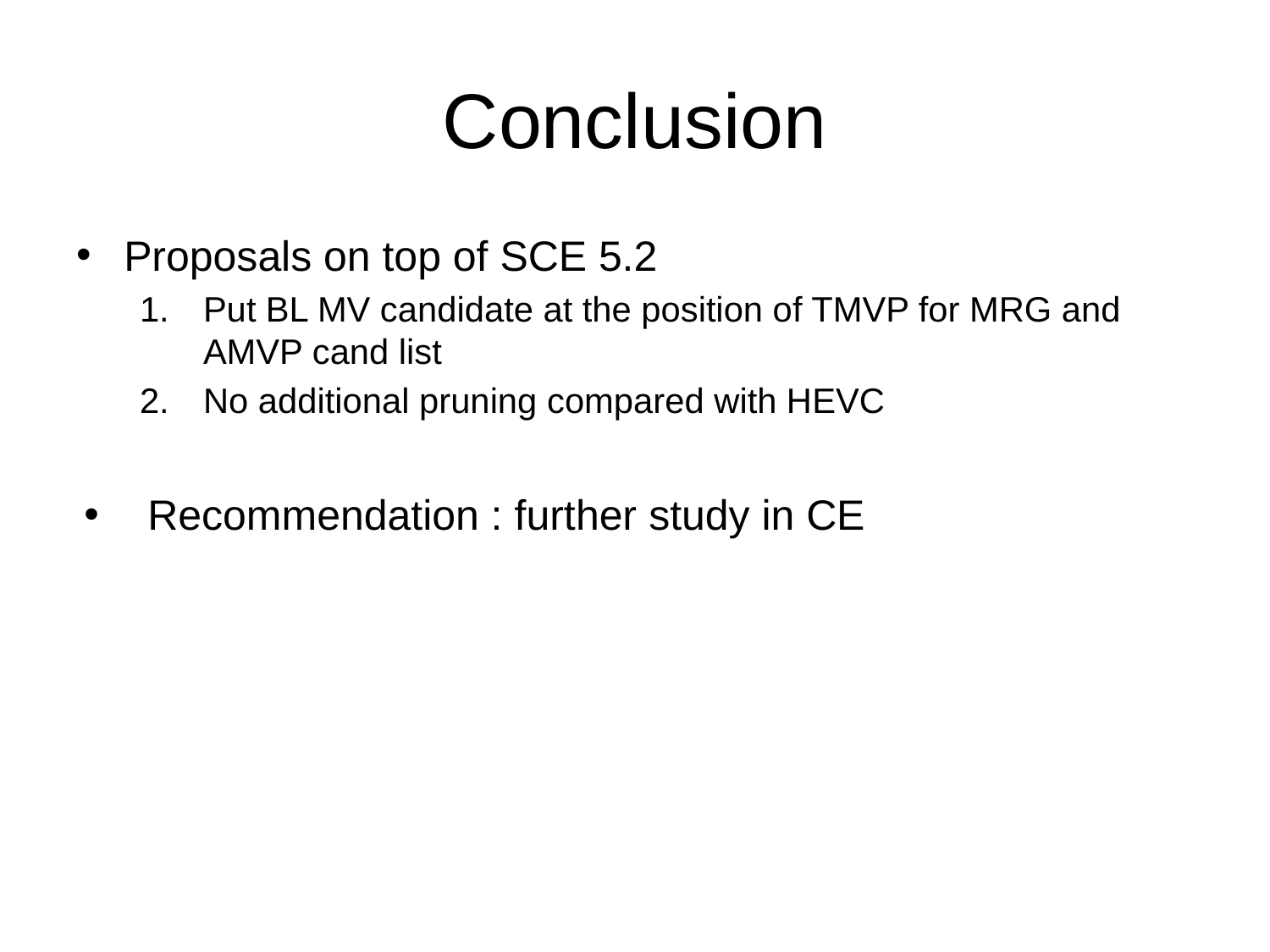

# Conclusion
Proposals on top of SCE 5.2
Put BL MV candidate at the position of TMVP for MRG and AMVP cand list
No additional pruning compared with HEVC

Recommendation : further study in CE